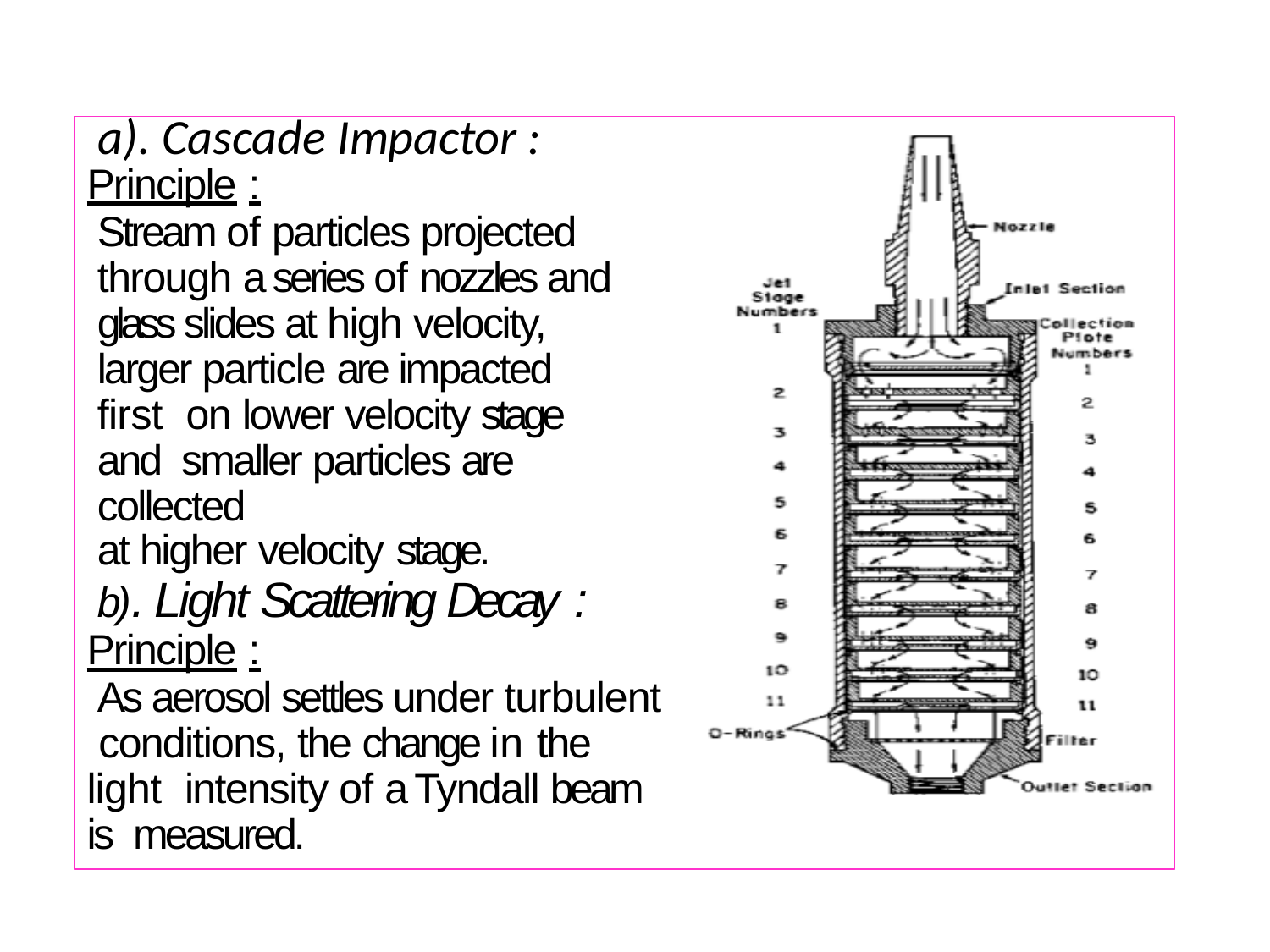

# a). Cascade Impactor :

Principle :
Stream of particles projected  through a series of nozzles and  glass slides at high velocity,  larger particle are impacted first  on lower velocity stage and  smaller particles are collected
at higher velocity stage.
b). Light Scattering Decay :
Principle :
As aerosol settles under turbulent  conditions, the change in the light  intensity of a Tyndall beam is  measured.